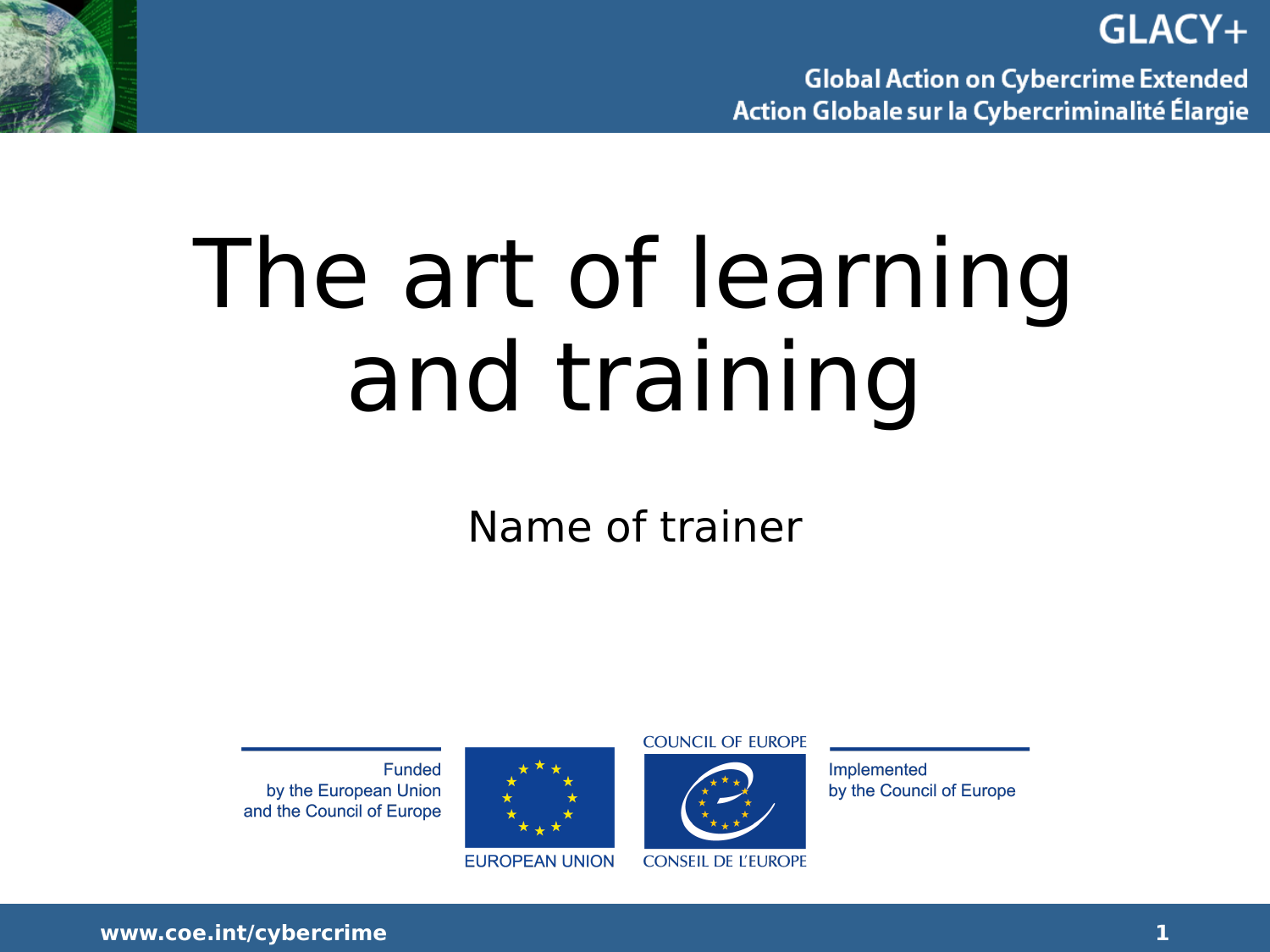

# The art of learning and training
Name of trainer
www.coe.int/cybercrime
1